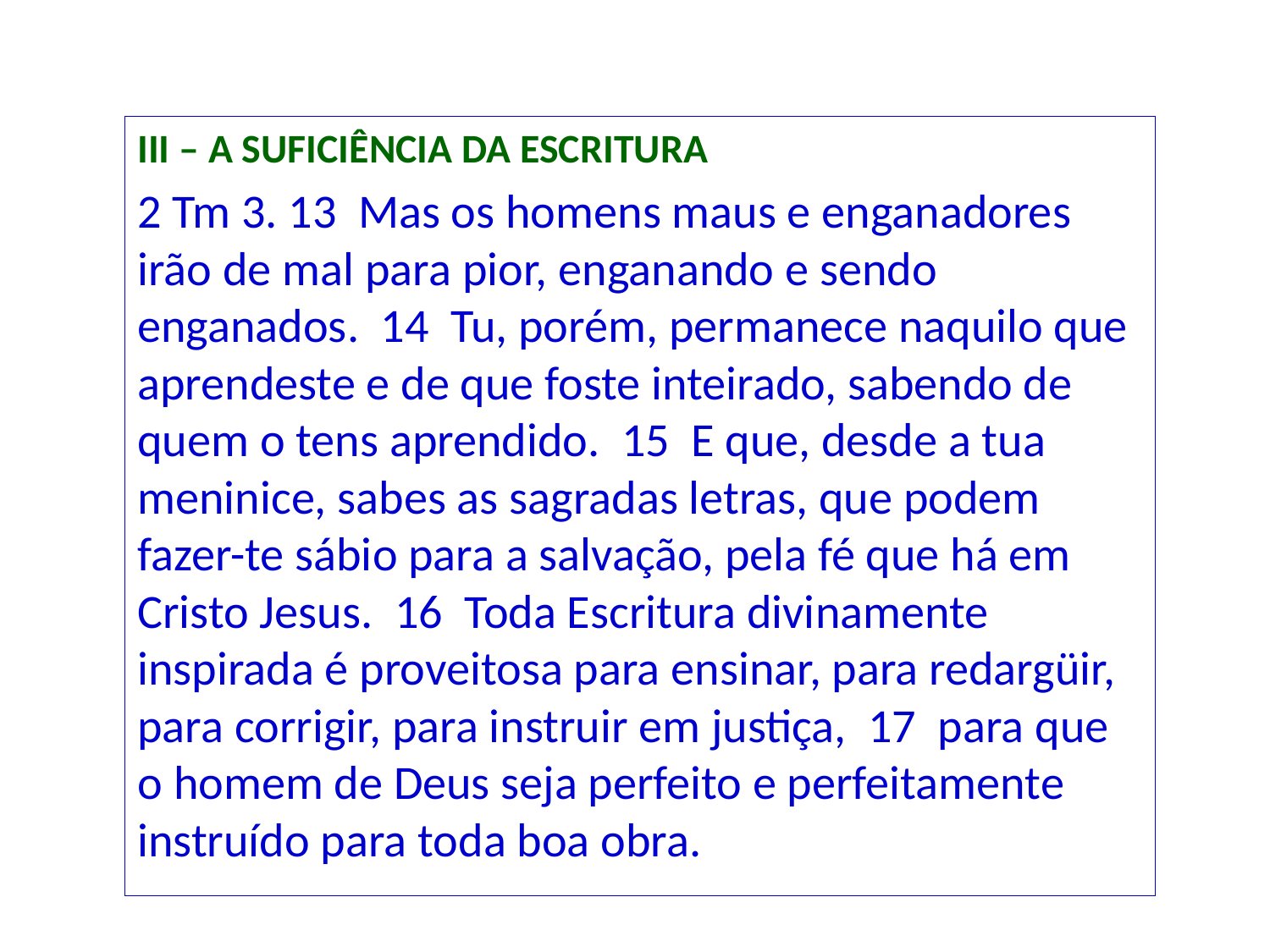

III – A SUFICIÊNCIA DA ESCRITURA
2 Tm 3. 13  Mas os homens maus e enganadores irão de mal para pior, enganando e sendo enganados.  14  Tu, porém, permanece naquilo que aprendeste e de que foste inteirado, sabendo de quem o tens aprendido.  15  E que, desde a tua meninice, sabes as sagradas letras, que podem fazer-te sábio para a salvação, pela fé que há em Cristo Jesus.  16  Toda Escritura divinamente inspirada é proveitosa para ensinar, para redargüir, para corrigir, para instruir em justiça,  17  para que o homem de Deus seja perfeito e perfeitamente instruído para toda boa obra.